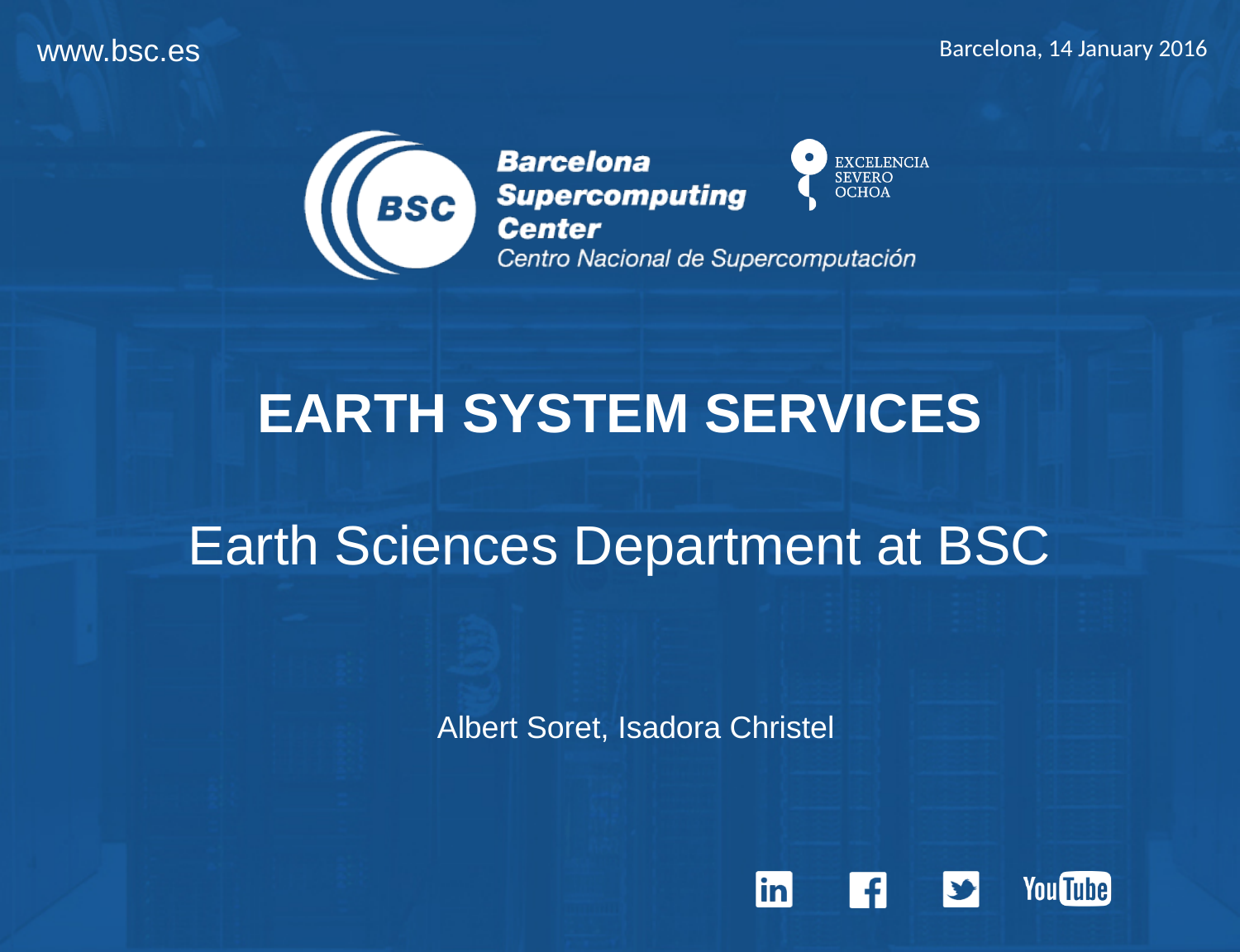

Barcelona, 14 January 2016
EARTH SYSTEM SERVICES

Earth Sciences Department at BSC

Albert Soret, Isadora Christel